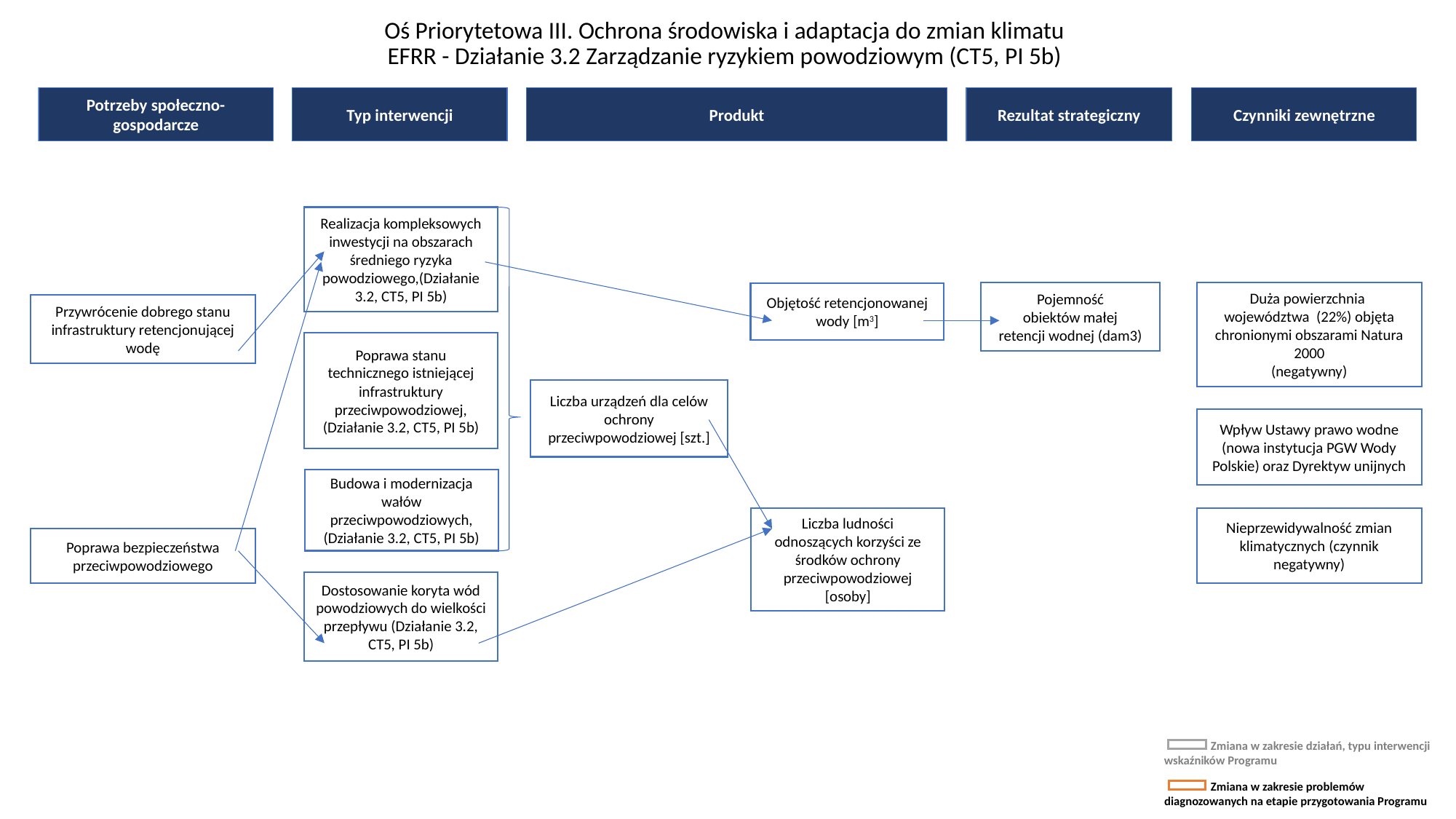

# Oś Priorytetowa III. Ochrona środowiska i adaptacja do zmian klimatu EFRR - Działanie 3.2 Zarządzanie ryzykiem powodziowym (CT5, PI 5b)
Realizacja kompleksowych inwestycji na obszarach średniego ryzyka powodziowego,(Działanie 3.2, CT5, PI 5b)

Duża powierzchnia  województwa  (22%) objęta chronionymi obszarami Natura 2000
(negatywny)
Pojemność
obiektów małej
retencji wodnej (dam3)
Objętość retencjonowanej wody [m3]
Przywrócenie dobrego stanu infrastruktury retencjonującej wodę
Poprawa stanu technicznego istniejącej infrastruktury przeciwpowodziowej,
(Działanie 3.2, CT5, PI 5b)
Liczba urządzeń dla celów ochrony przeciwpowodziowej [szt.]
Wpływ Ustawy prawo wodne (nowa instytucja PGW Wody Polskie) oraz Dyrektyw unijnych
Budowa i modernizacja wałów przeciwpowodziowych,
(Działanie 3.2, CT5, PI 5b)
Nieprzewidywalność zmian klimatycznych (czynnik negatywny)
Liczba ludności odnoszących korzyści ze środków ochrony przeciwpowodziowej [osoby]
Poprawa bezpieczeństwa
przeciwpowodziowego
Dostosowanie koryta wód powodziowych do wielkości przepływu (Działanie 3.2, CT5, PI 5b)